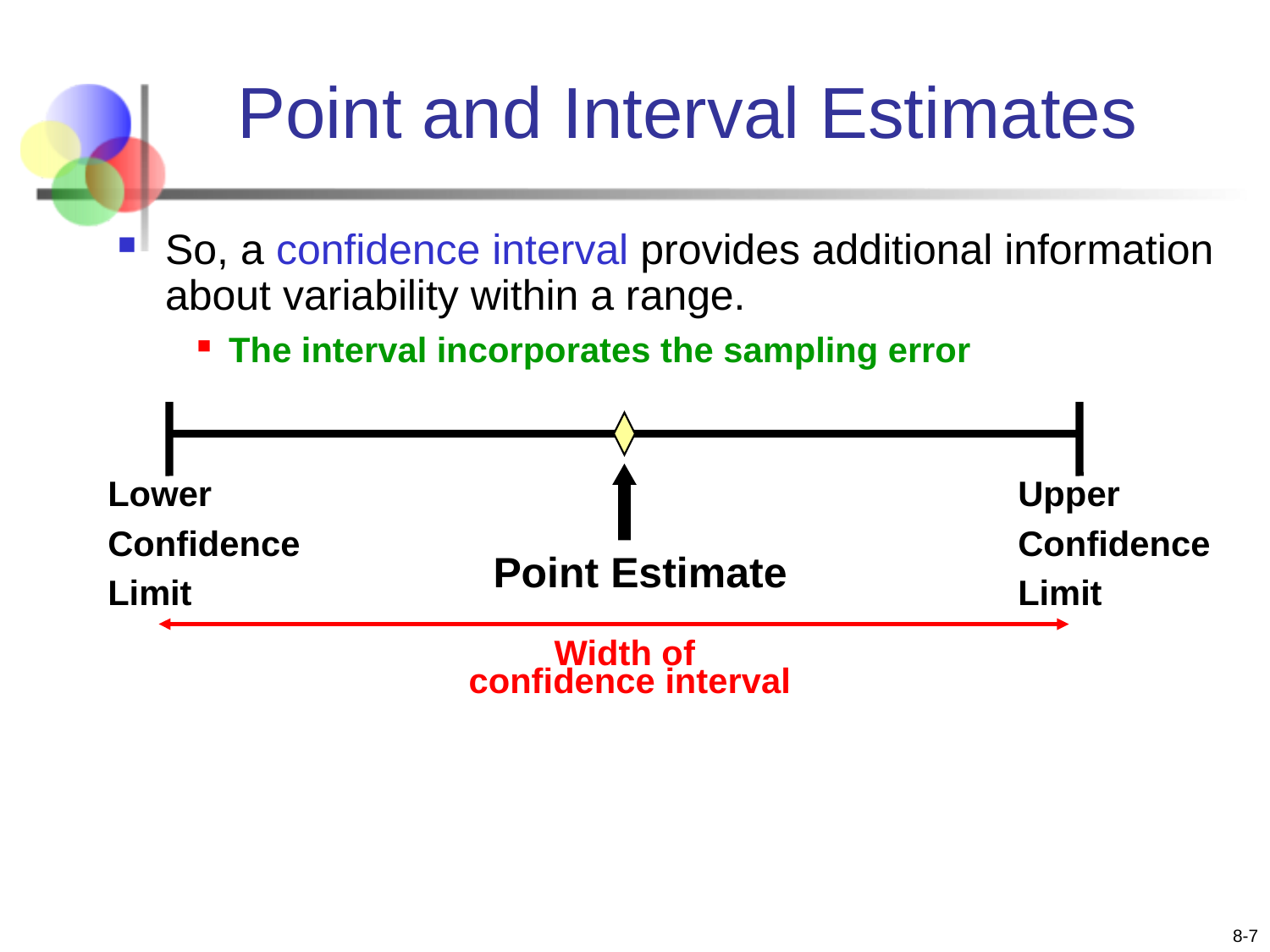

# Point and Interval Estimates
So, a confidence interval provides additional information about variability within a range.
The interval incorporates the sampling error

Lower
Confidence
Limit

Upper
Confidence
Limit
Point Estimate

Width of
confidence interval
8-7